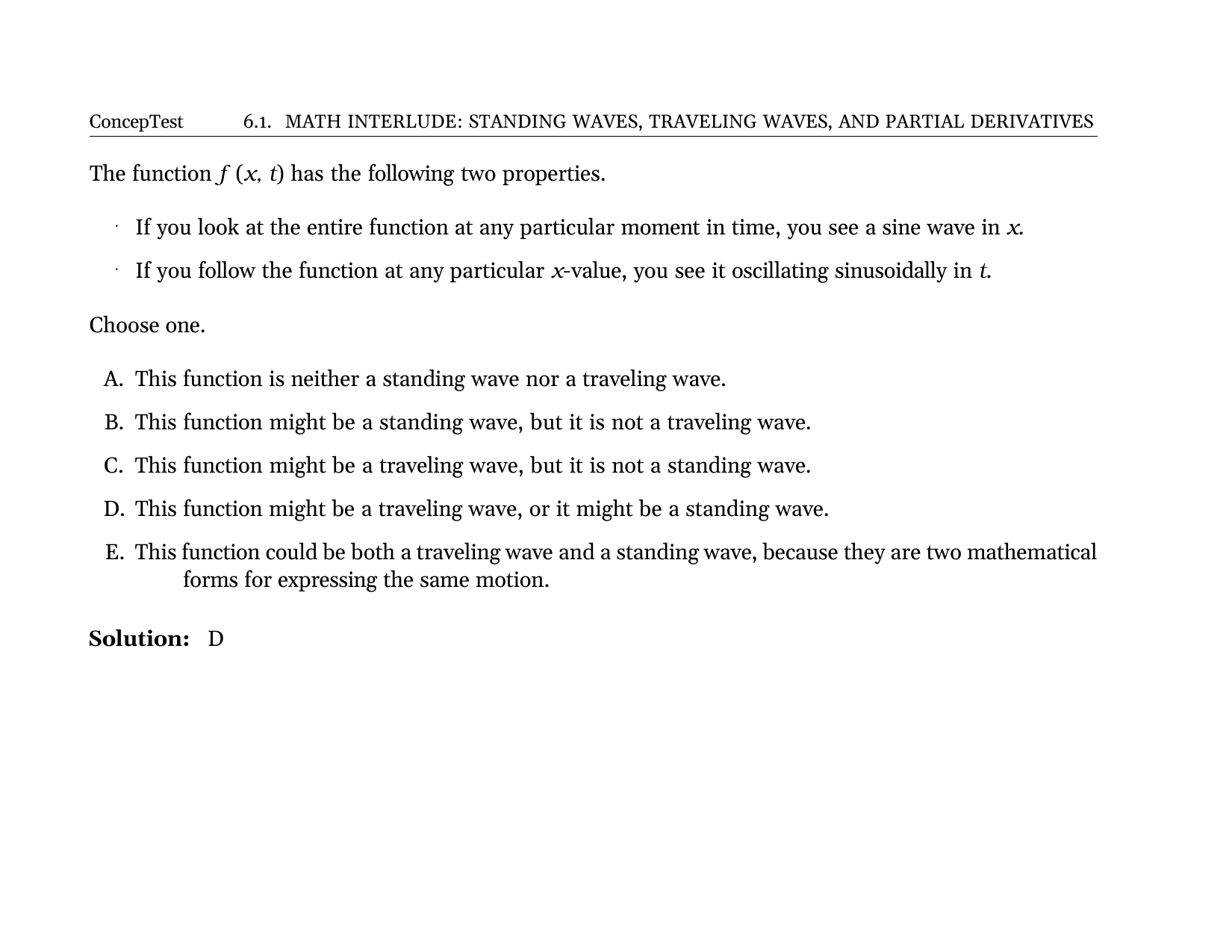

ConcepTest	6.1.  MATH INTERLUDE: STANDING WAVES, TRAVELING WAVES, AND PARTIAL DERIVATIVES

The function f (x, t) has the following two properties.

If you look at the entire function at any particular moment in time, you see a sine wave in x.
If you follow the function at any particular x-value, you see it oscillating sinusoidally in t.

Choose one.

This function is neither a standing wave nor a traveling wave.
This function might be a standing wave, but it is not a traveling wave.
This function might be a traveling wave, but it is not a standing wave.
This function might be a traveling wave, or it might be a standing wave.
This function could be both a traveling wave and a standing wave, because they are two mathematical 	forms for expressing the same motion.

Solution:	D